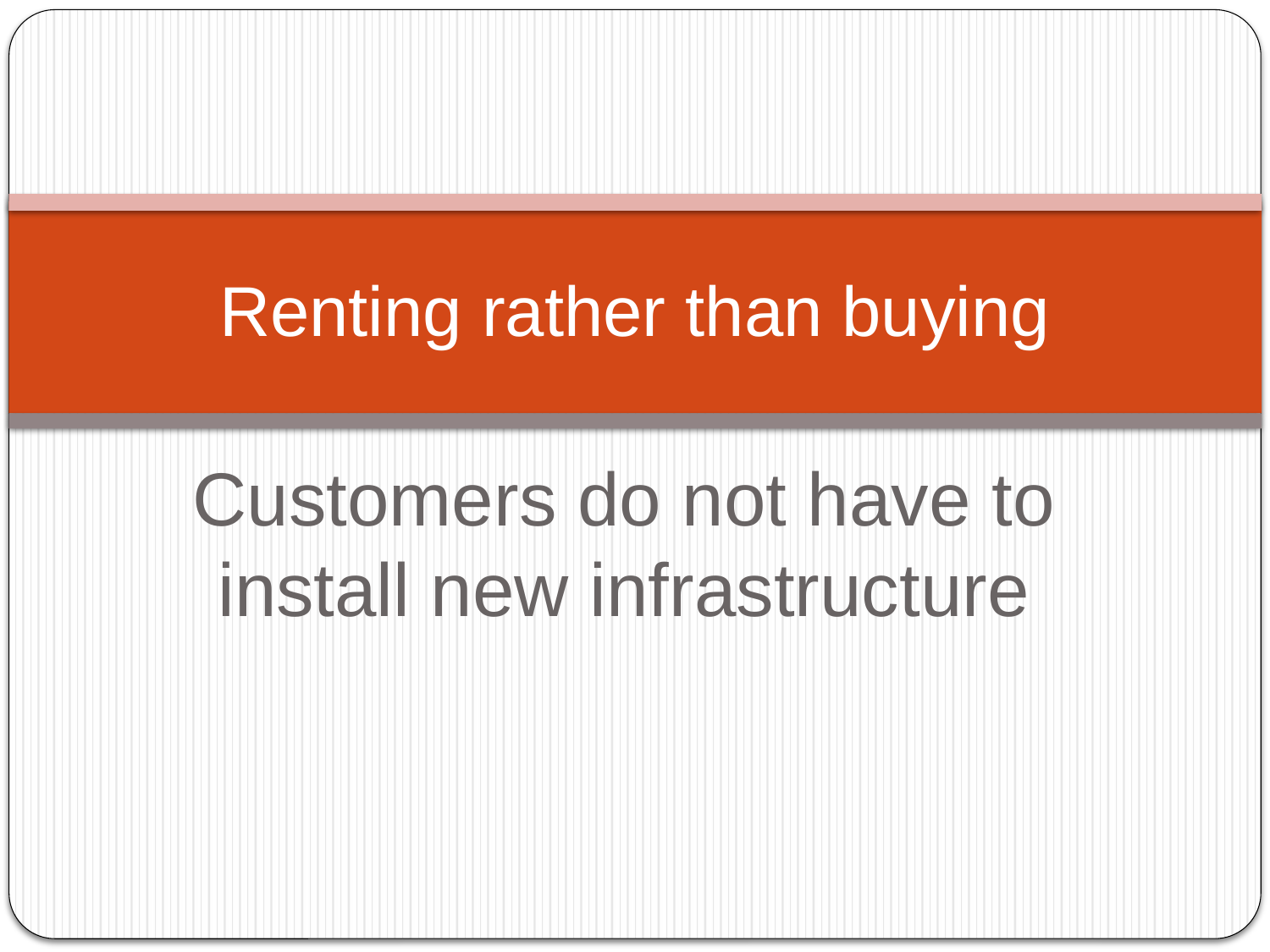

# Renting rather than buying
Customers do not have to install new infrastructure